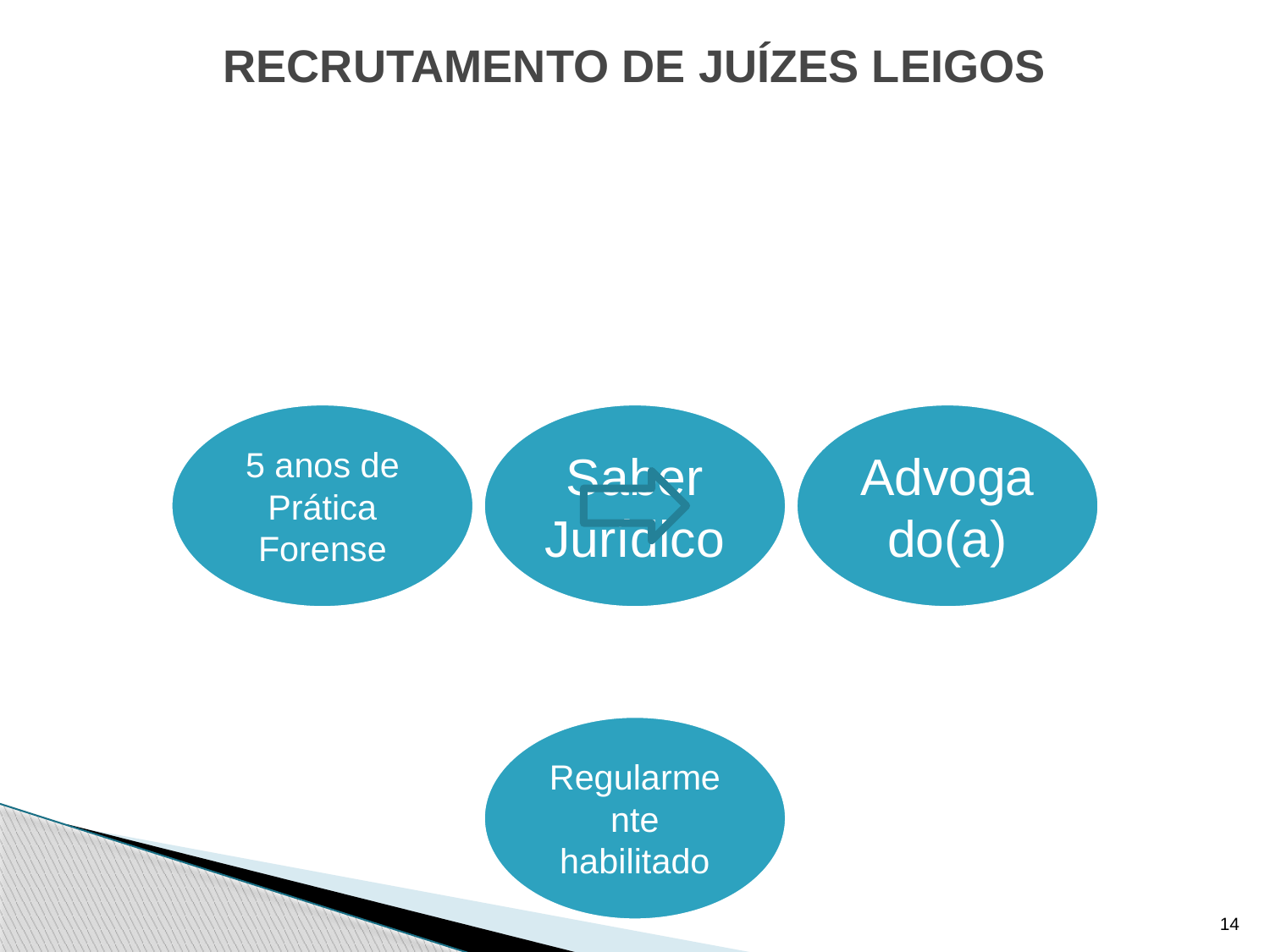

# RECRUTAMENTO DE JUÍZES LEIGOS
Saber Jurídico
Advogado(a)
Regularmente habilitado
5 anos de Prática Forense
14